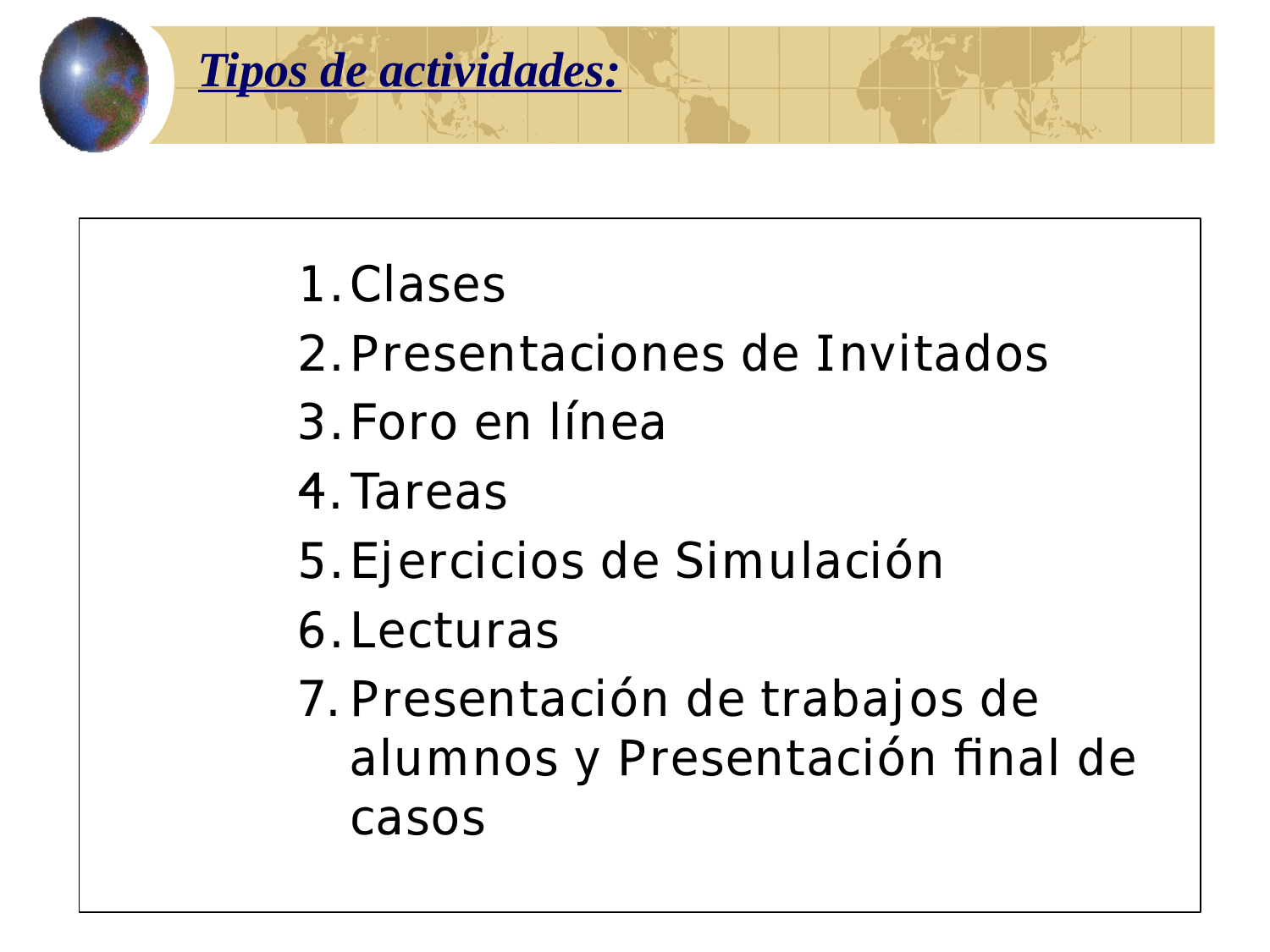

# Tipos de actividades:

Clases
Presentaciones de Invitados
Foro en línea
Tareas
Ejercicios de Simulación
Lecturas
Presentación de trabajos de alumnos y Presentación final de casos